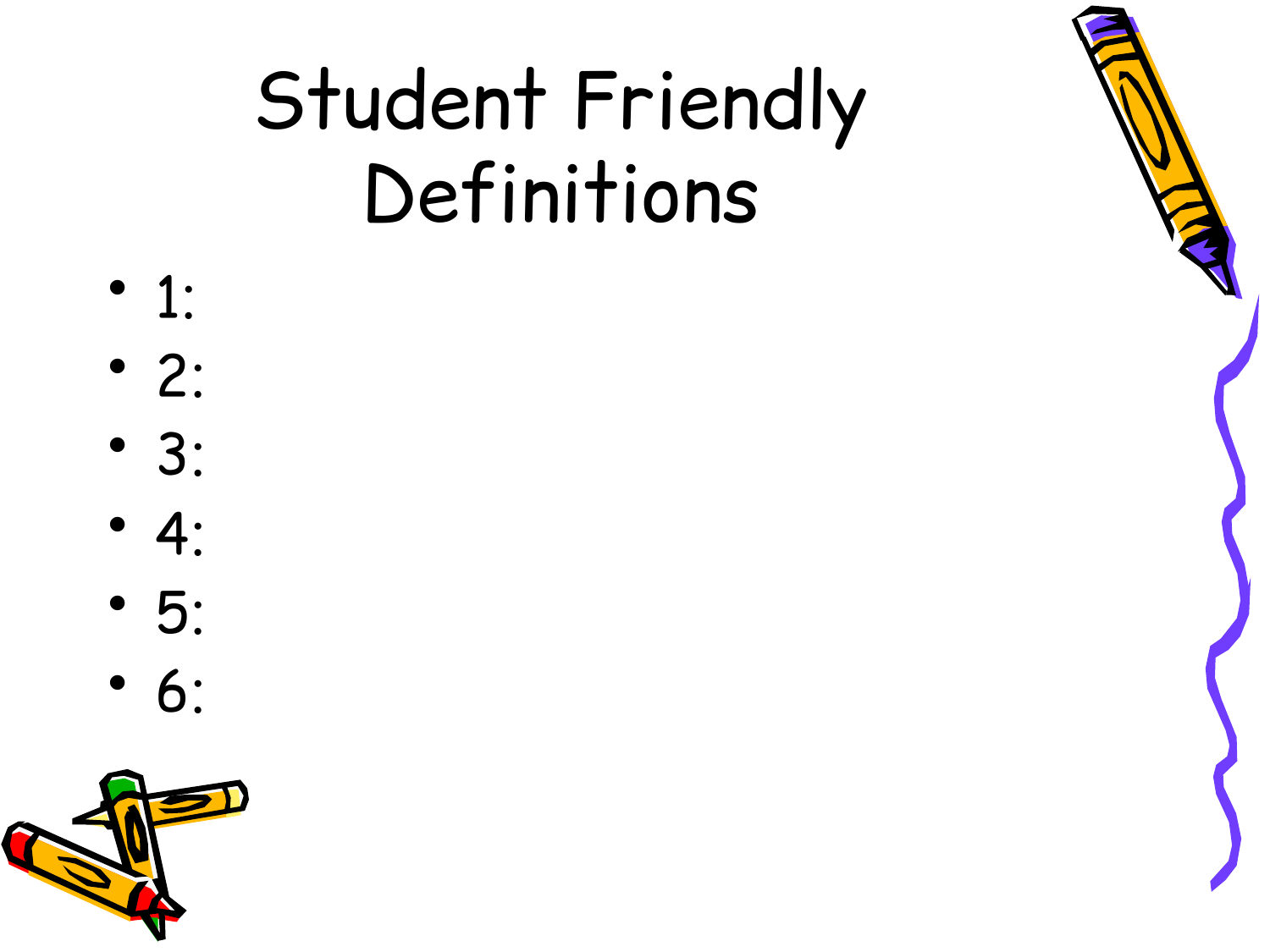

# Student Friendly Definitions
1:
2:
3:
4:
5:
6: